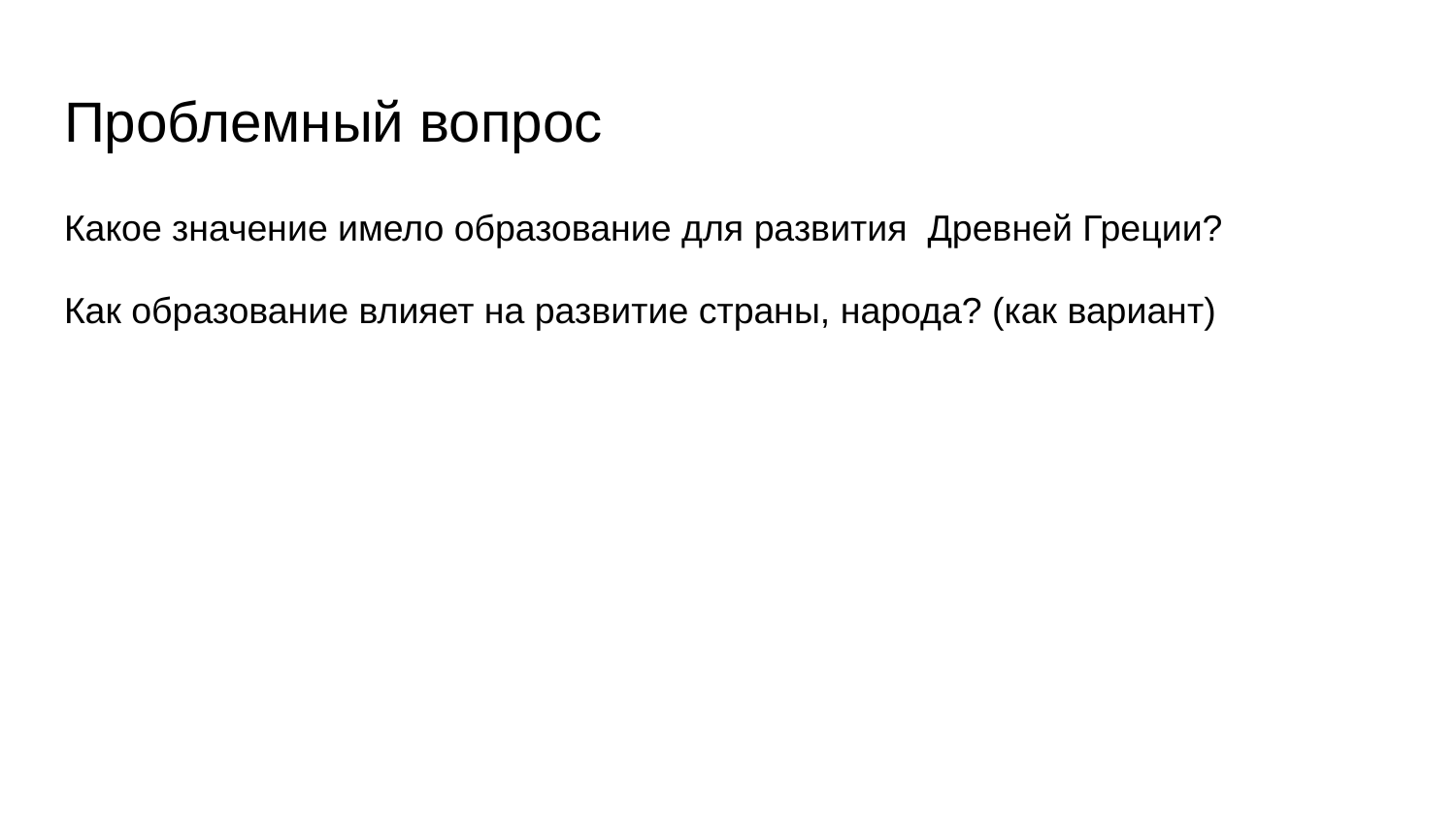

# Проблемный вопрос
Какое значение имело образование для развития  Древней Греции?
Как образование влияет на развитие страны, народа? (как вариант)